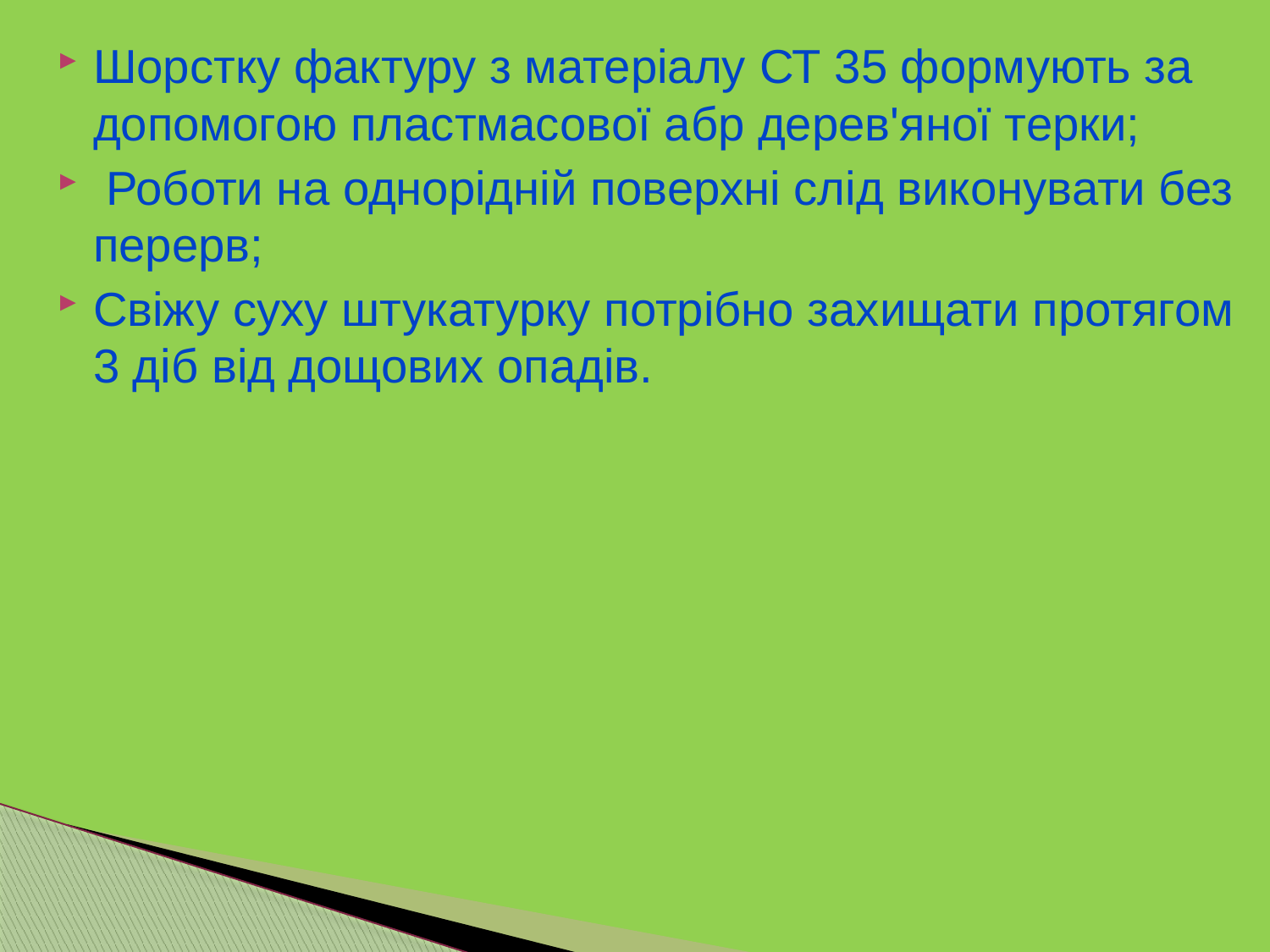

Шорстку фактуру з матеріалу СТ 35 формують за допомогою пластмасової абр дерев'яної терки;
 Роботи на однорідній поверхні слід виконувати без перерв;
Свіжу суху штукатурку потрібно захищати протягом 3 діб від дощових опадів.